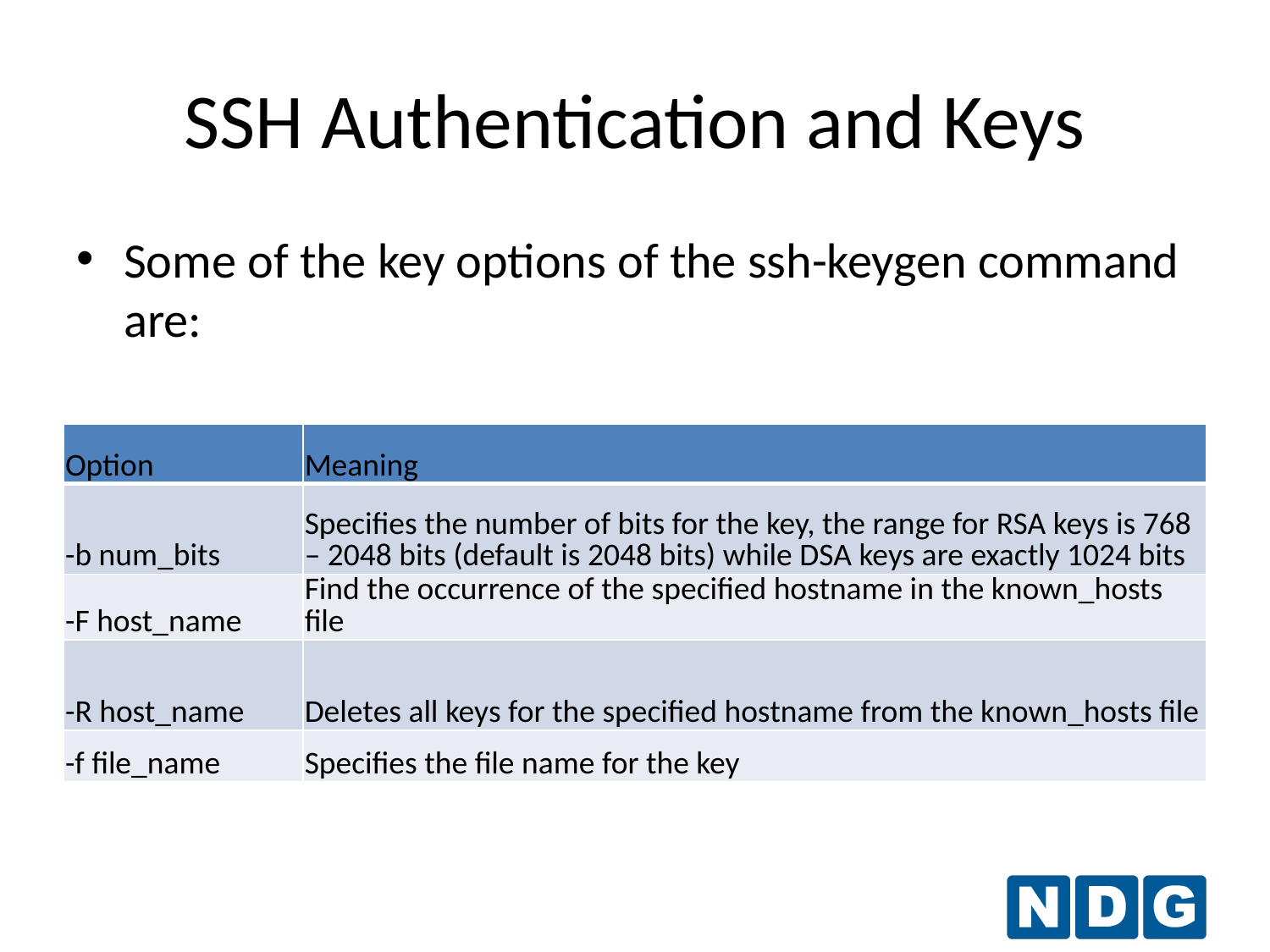

# SSH Authentication and Keys
Some of the key options of the ssh-keygen command are:
| Option | Meaning |
| --- | --- |
| -b num\_bits | Specifies the number of bits for the key, the range for RSA keys is 768 – 2048 bits (default is 2048 bits) while DSA keys are exactly 1024 bits |
| -F host\_name | Find the occurrence of the specified hostname in the known\_hosts file |
| -R host\_name | Deletes all keys for the specified hostname from the known\_hosts file |
| -f file\_name | Specifies the file name for the key |